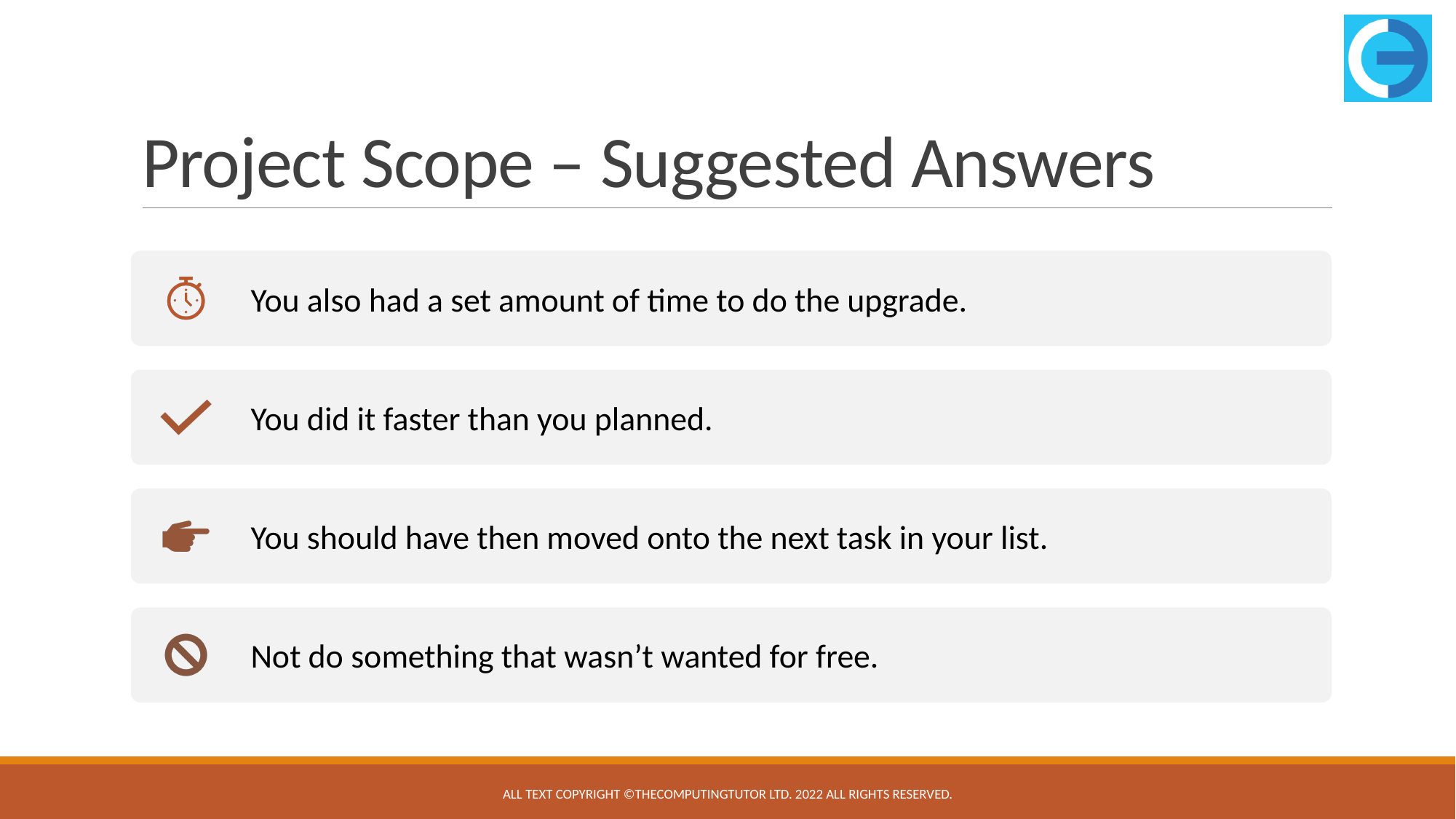

# Project Scope – Suggested Answers
You also had a set amount of time to do the upgrade.
You did it faster than you planned.
You should have then moved onto the next task in your list.
Not do something that wasn’t wanted for free.
All text copyright ©TheComputingTutor Ltd. 2022 All rights Reserved.